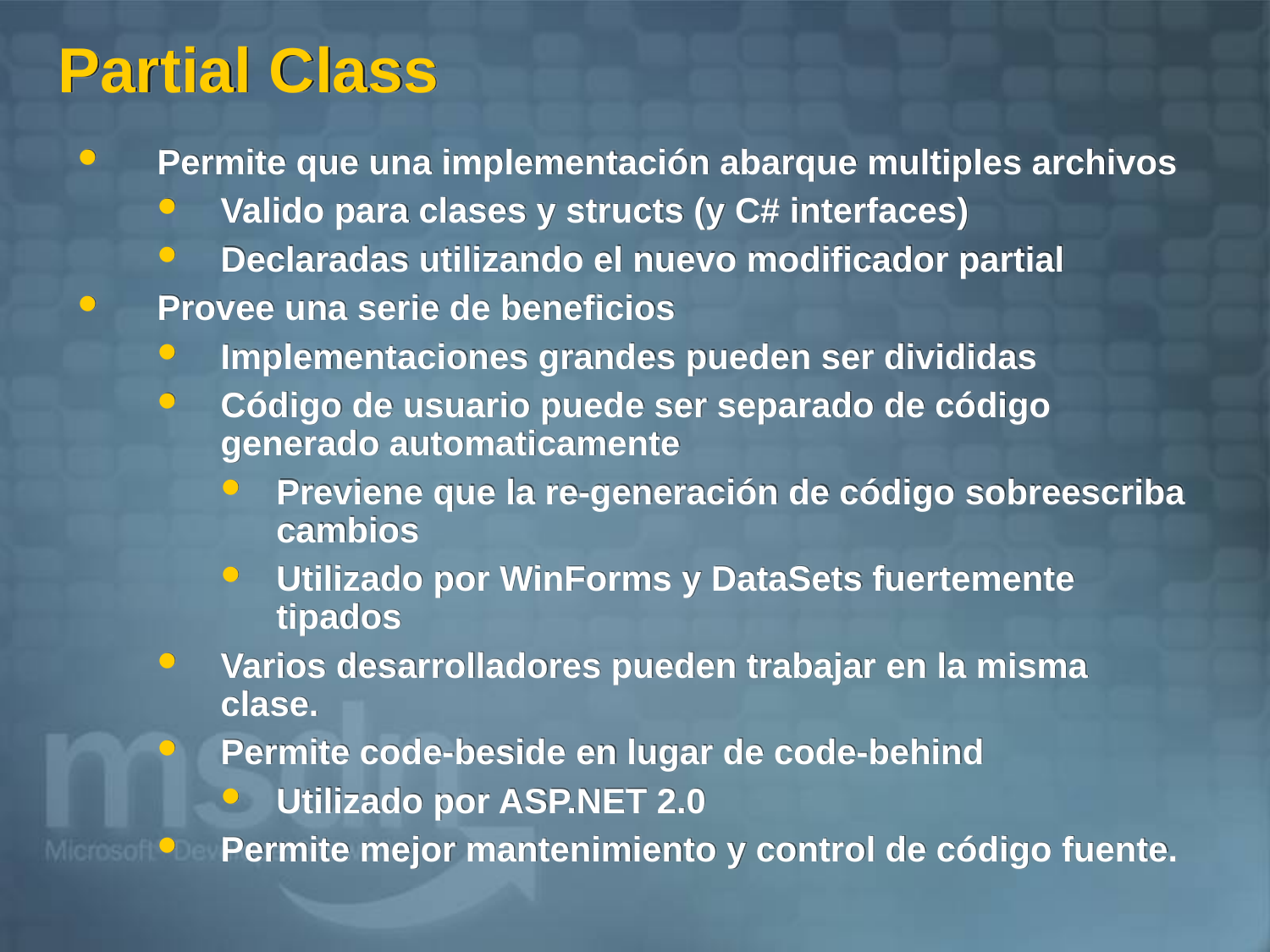

# Partial Class
Permite que una implementación abarque multiples archivos
Valido para clases y structs (y C# interfaces)
Declaradas utilizando el nuevo modificador partial
Provee una serie de beneficios
Implementaciones grandes pueden ser divididas
Código de usuario puede ser separado de código generado automaticamente
Previene que la re-generación de código sobreescriba cambios
Utilizado por WinForms y DataSets fuertemente tipados
Varios desarrolladores pueden trabajar en la misma clase.
Permite code-beside en lugar de code-behind
Utilizado por ASP.NET 2.0
Permite mejor mantenimiento y control de código fuente.